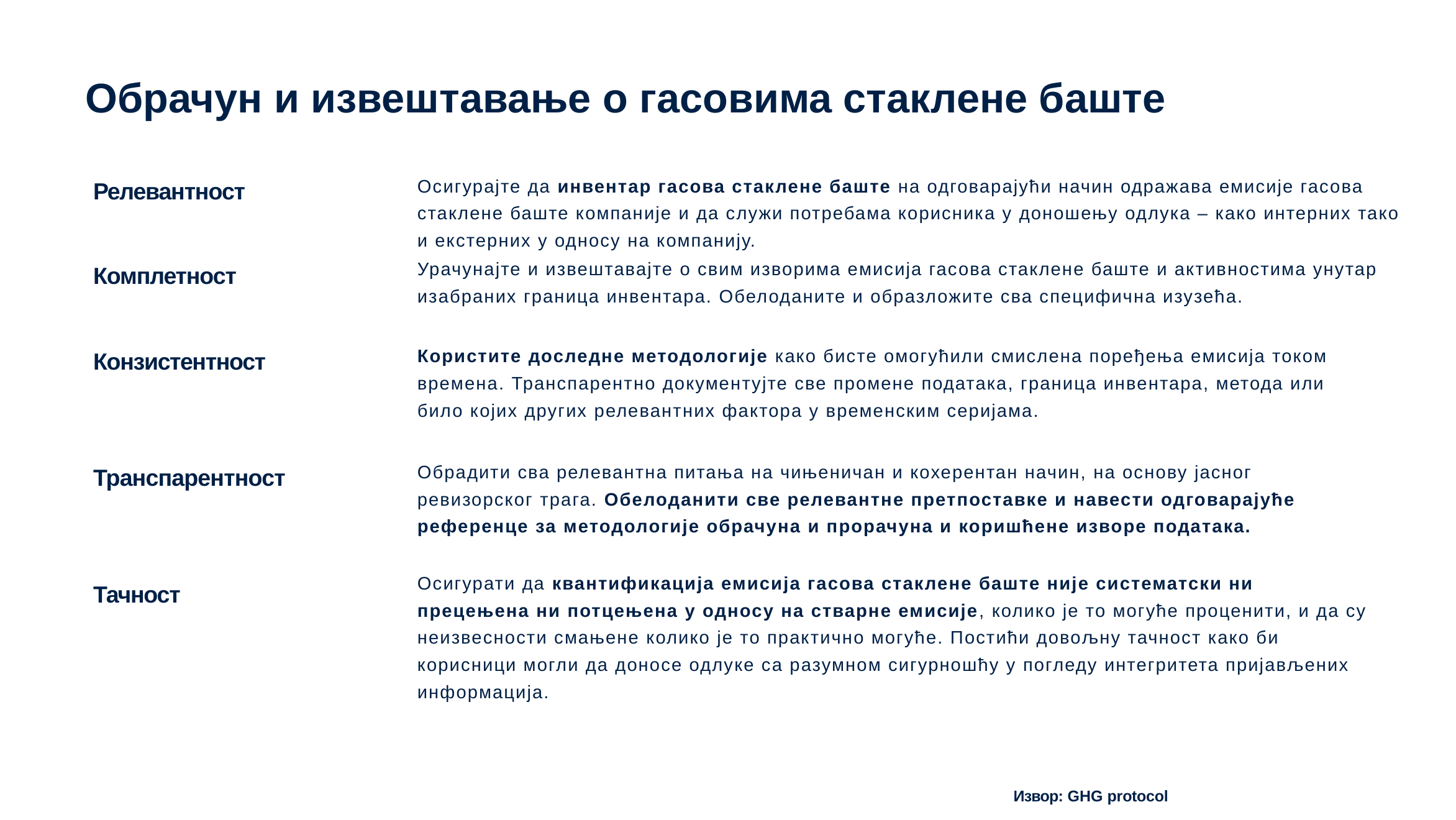

# Обрачун и извештавање о гасовима стаклене баште
Осигурајте да инвентар гасова стаклене баште на одговарајући начин одражава емисије гасова стаклене баште компаније и да служи потребама корисника у доношењу одлука – како интерних тако и екстерних у односу на компанију.
Урачунајте и извештавајте о свим изворима емисија гасова стаклене баште и активностима унутар изабраних граница инвентара. Обелоданите и образложите сва специфична изузећа.
Релевантност
Комплетност
Користите доследне методологије како бисте омогућили смислена поређења емисија током времена. Транспарентно документујте све промене података, граница инвентара, метода или било којих других релевантних фактора у временским серијама.

Обрадити сва релевантна питања на чињеничан и кохерентан начин, на основу јасног ревизорског трага. Обелоданити све релевантне претпоставке и навести одговарајуће референце за методологије обрачуна и прорачуна и коришћене изворе података.

Осигурати да квантификација емисија гасова стаклене баште није систематски ни прецењена ни потцењена у односу на стварне емисије, колико је то могуће проценити, и да су неизвесности смањене колико је то практично могуће. Постићи довољну тачност како би корисници могли да доносе одлуке са разумном сигурношћу у погледу интегритета пријављених информација.
Конзистентност
Транспарентност
Тачност
Извор: GHG protocol